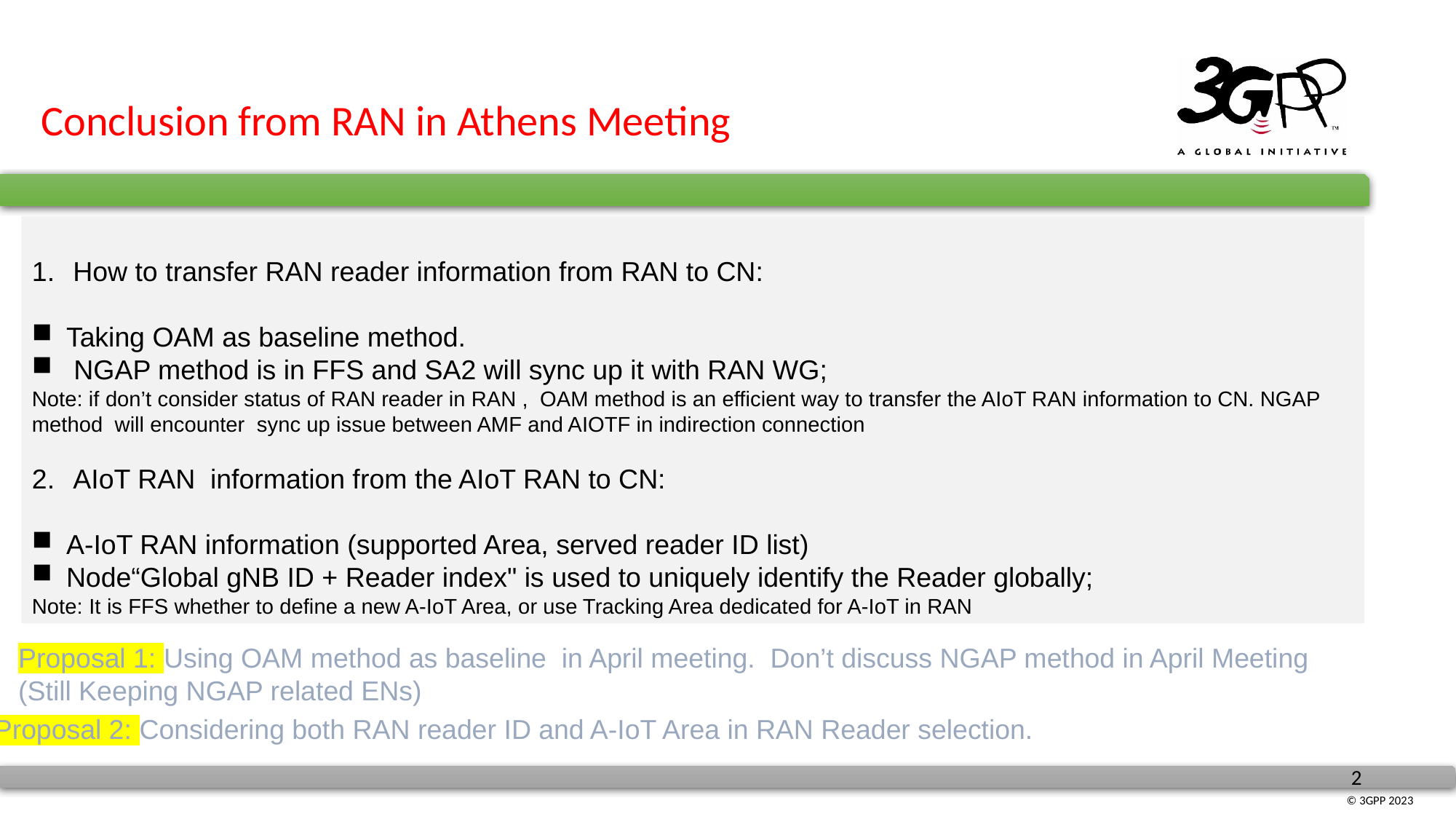

# Conclusion from RAN in Athens Meeting

How to transfer RAN reader information from RAN to CN:

Taking OAM as baseline method.
 NGAP method is in FFS and SA2 will sync up it with RAN WG;
Note: if don’t consider status of RAN reader in RAN ,  OAM method is an efficient way to transfer the AIoT RAN information to CN. NGAP method  will encounter  sync up issue between AMF and AIOTF in indirection connection

AIoT RAN  information from the AIoT RAN to CN:

A-IoT RAN information (supported Area, served reader ID list)
Node“Global gNB ID + Reader index" is used to uniquely identify the Reader globally;
Note: It is FFS whether to define a new A-IoT Area, or use Tracking Area dedicated for A-IoT in RAN
Proposal 1: Using OAM method as baseline  in April meeting.  Don’t discuss NGAP method in April Meeting (Still Keeping NGAP related ENs)

Proposal 2: Considering both RAN reader ID and A-IoT Area in RAN Reader selection.